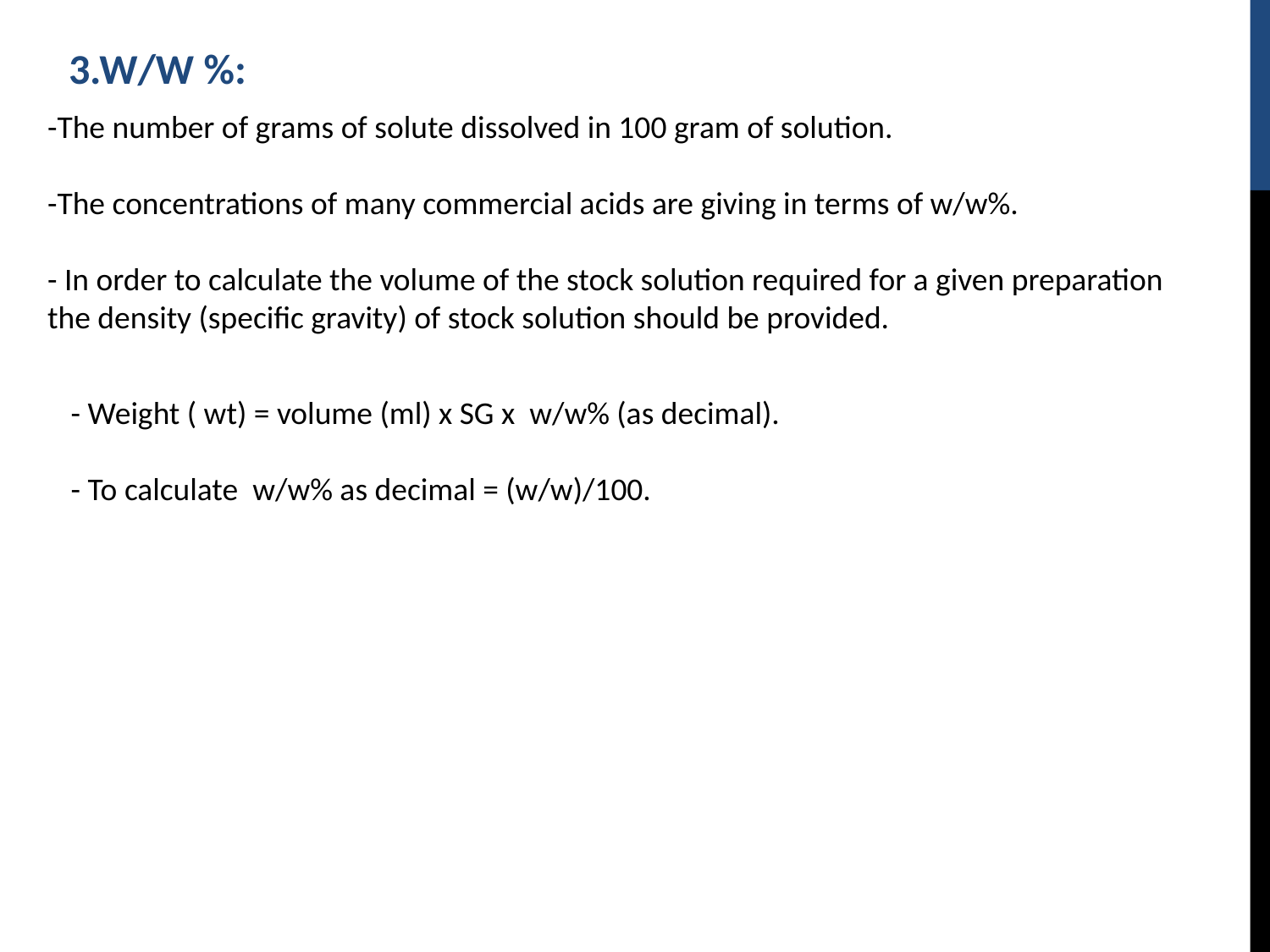

3.W/W %:
-The number of grams of solute dissolved in 100 gram of solution.

-The concentrations of many commercial acids are giving in terms of w/w%.

- In order to calculate the volume of the stock solution required for a given preparation the density (specific gravity) of stock solution should be provided.
- Weight ( wt) = volume (ml) x SG x  w/w% (as decimal).

- To calculate  w/w% as decimal = (w/w)/100.